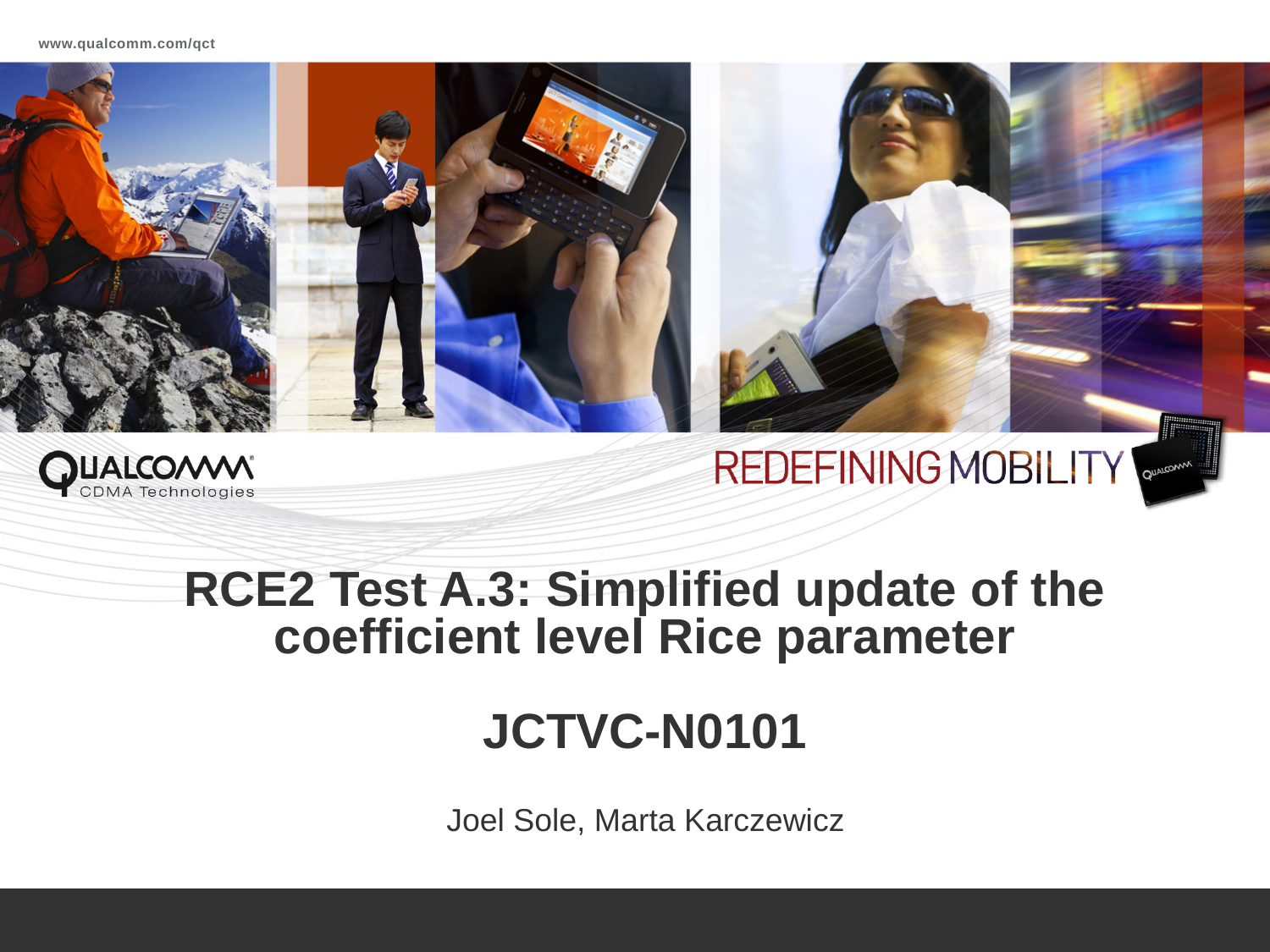

# RCE2 Test A.3: Simplified update of the coefficient level Rice parameter JCTVC-N0101
Joel Sole, Marta Karczewicz